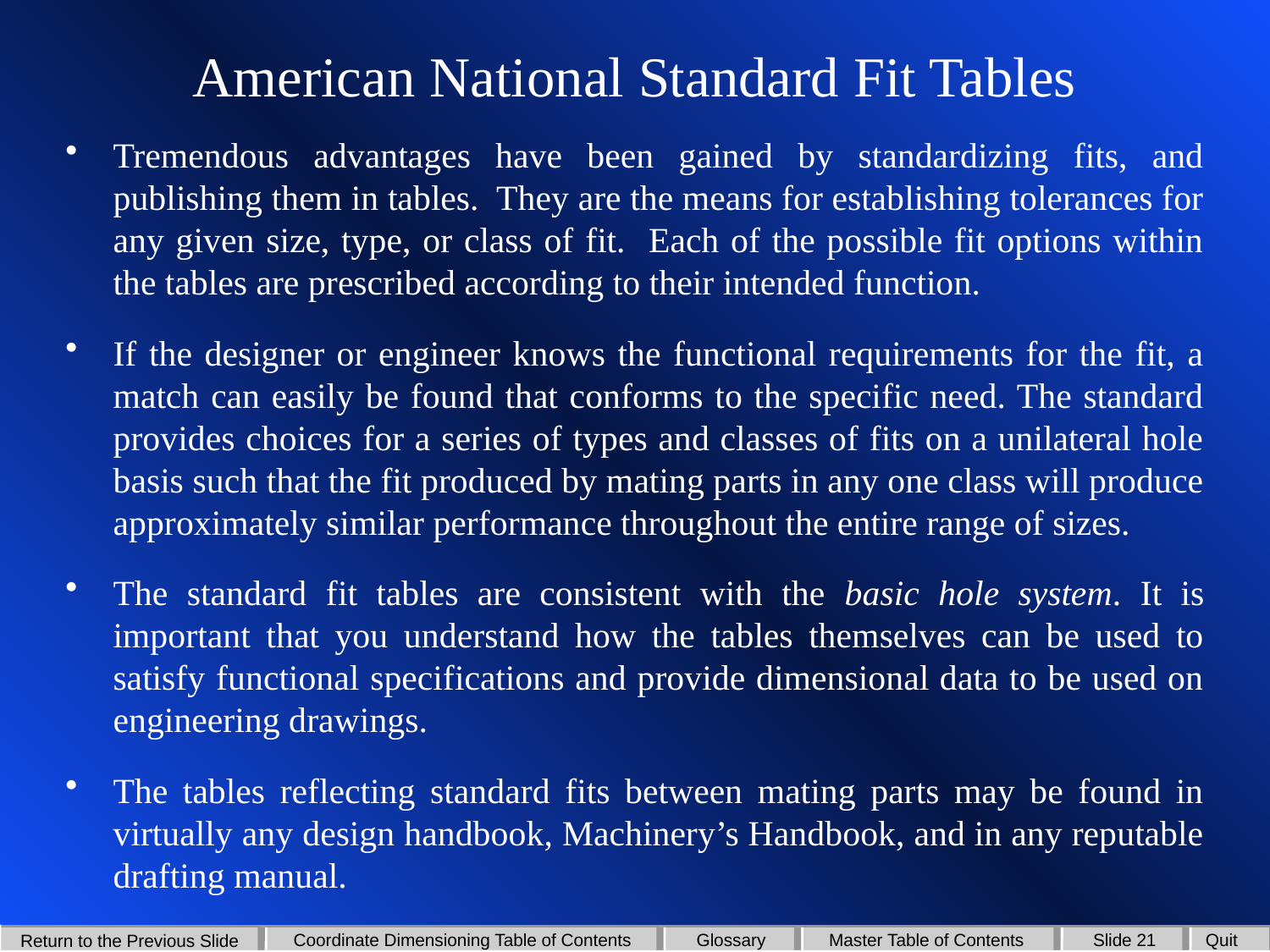

# American National Standard Fit Tables
Tremendous advantages have been gained by standardizing fits, and publishing them in tables.  They are the means for establishing tolerances for any given size, type, or class of fit.  Each of the possible fit options within the tables are prescribed according to their intended function.

If the designer or engineer knows the functional requirements for the fit, a match can easily be found that conforms to the specific need. The standard provides choices for a series of types and classes of fits on a unilateral hole basis such that the fit produced by mating parts in any one class will produce approximately similar performance throughout the entire range of sizes.

The standard fit tables are consistent with the basic hole system. It is important that you understand how the tables themselves can be used to satisfy functional specifications and provide dimensional data to be used on engineering drawings.

The tables reflecting standard fits between mating parts may be found in virtually any design handbook, Machinery’s Handbook, and in any reputable drafting manual.